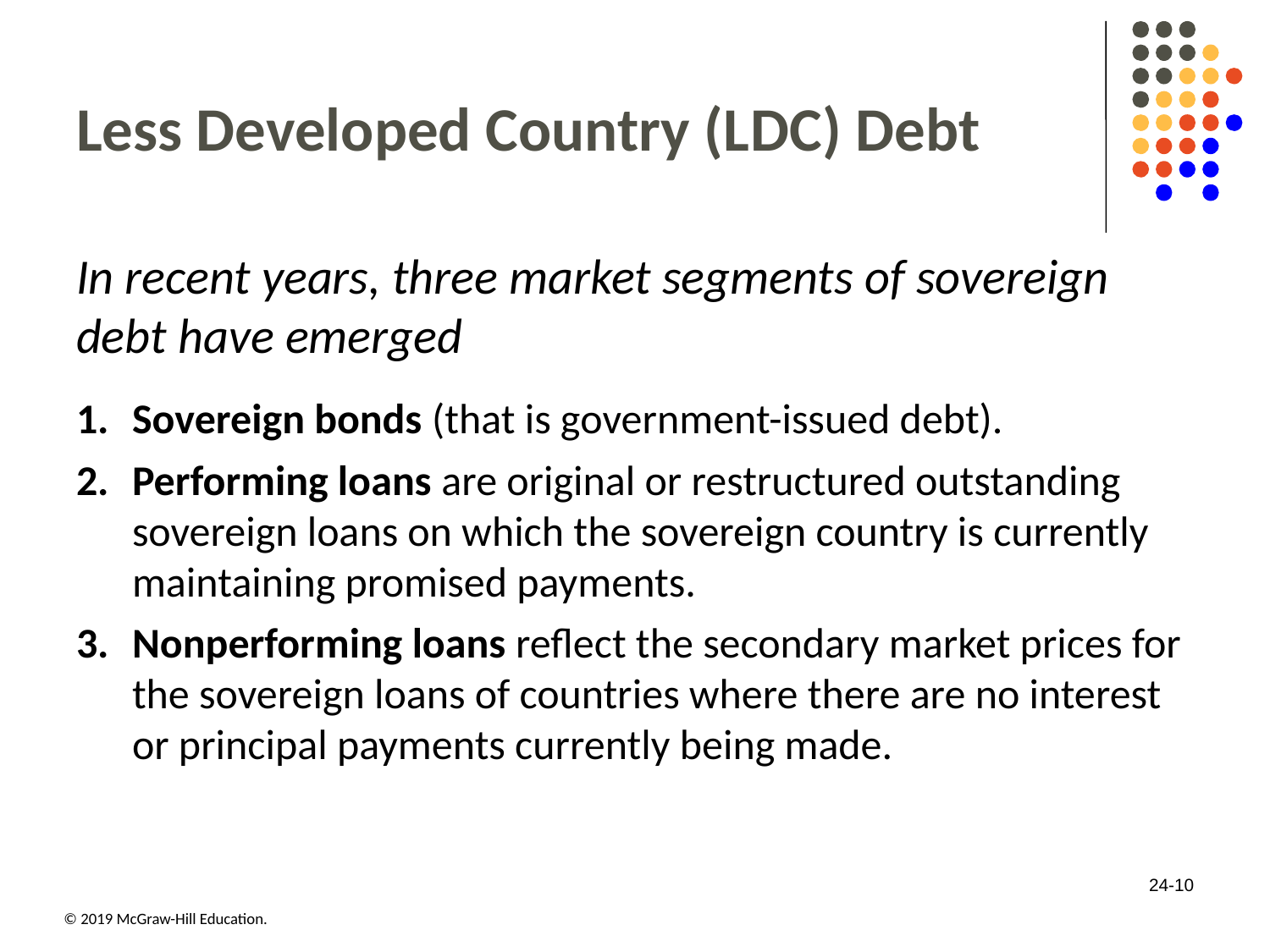

# Less Developed Country (L D C) Debt
In recent years, three market segments of sovereign debt have emerged
Sovereign bonds (that is government-issued debt).
Performing loans are original or restructured outstanding sovereign loans on which the sovereign country is currently maintaining promised payments.
Nonperforming loans reflect the secondary market prices for the sovereign loans of countries where there are no interest or principal payments currently being made.
24-10